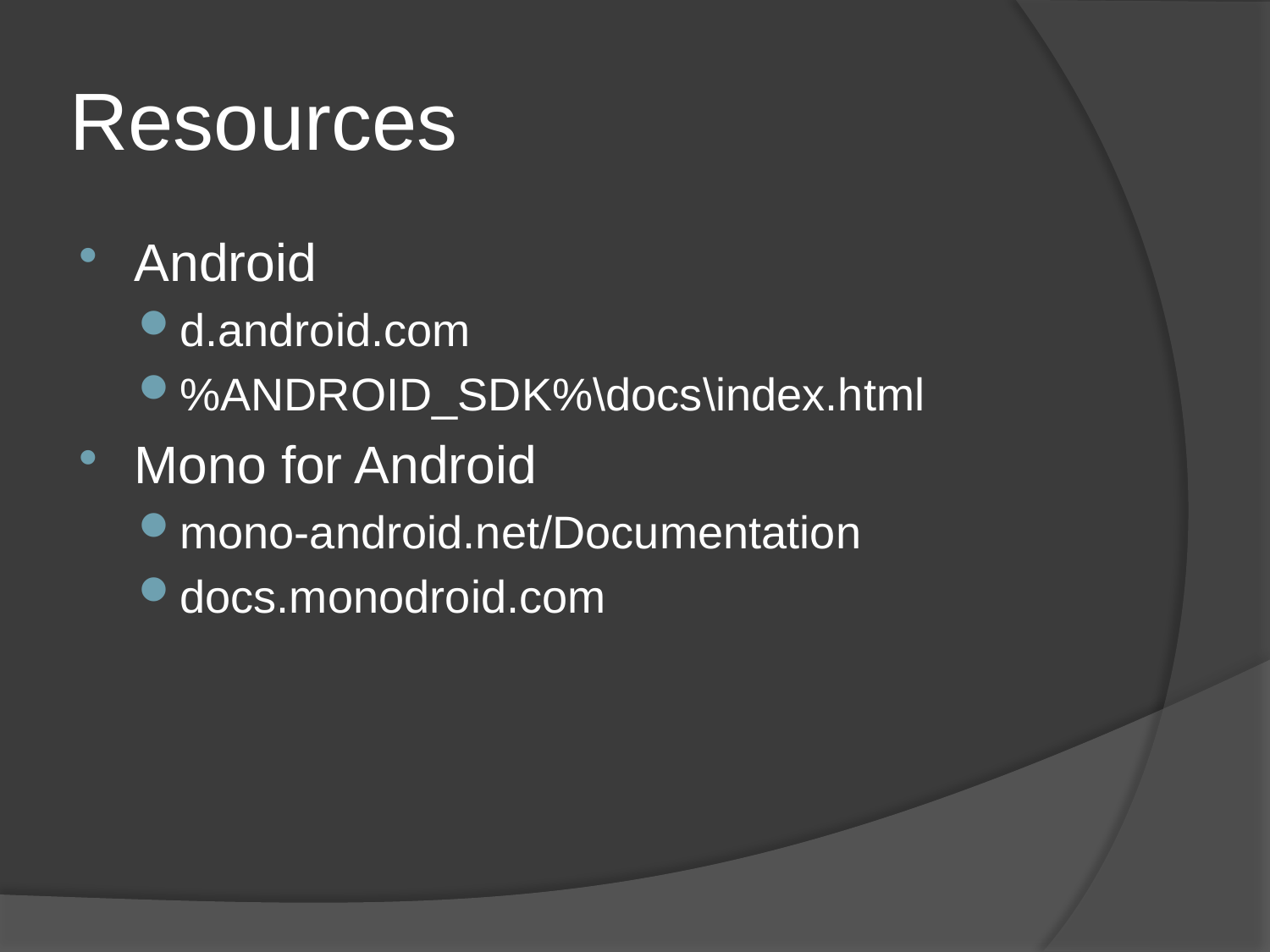

# Resources
Android
d.android.com
%ANDROID_SDK%\docs\index.html
Mono for Android
mono-android.net/Documentation
docs.monodroid.com